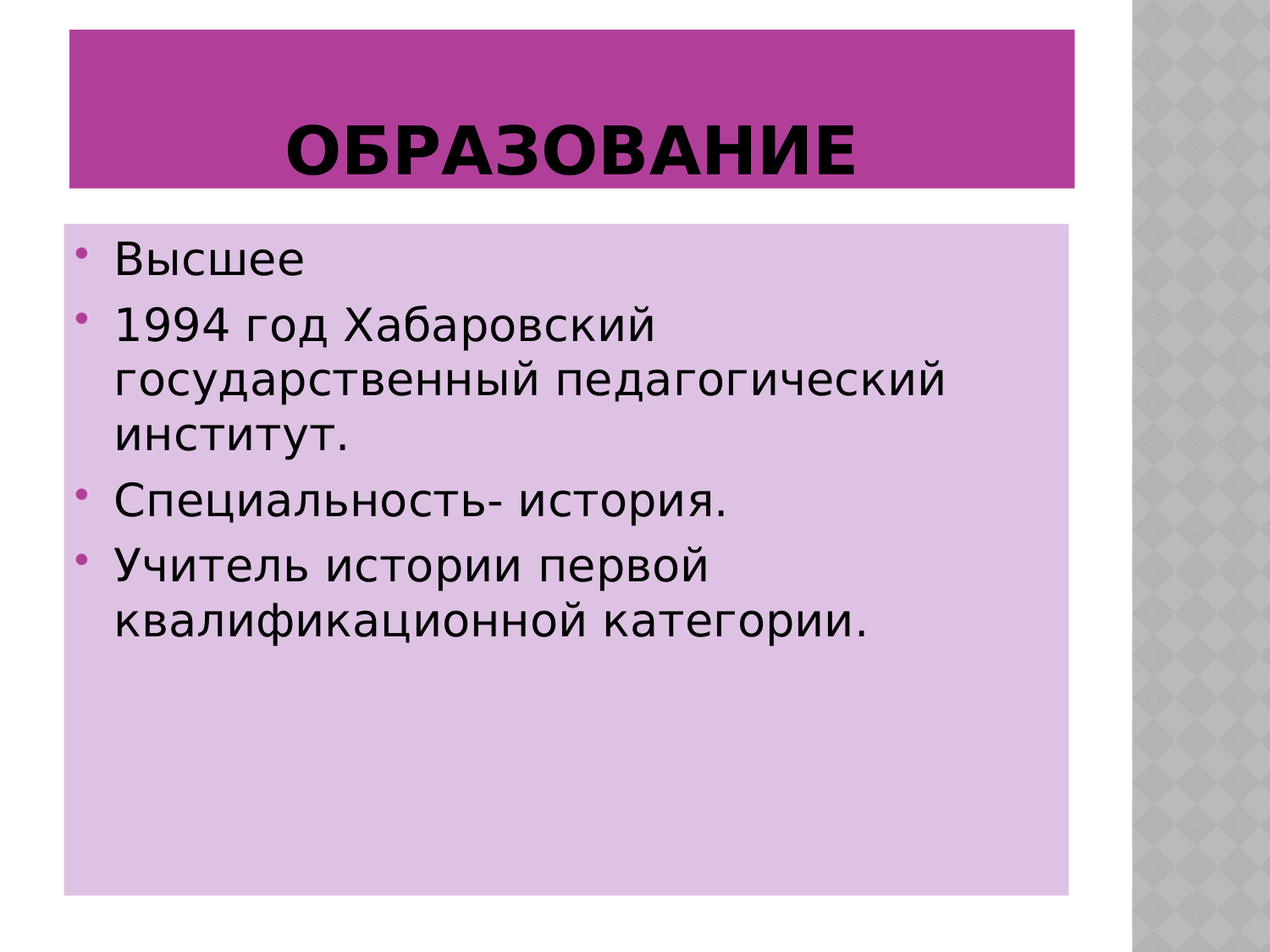

# Образование
Высшее
1994 год Хабаровский государственный педагогический институт.
Специальность- история.
Учитель истории первой квалификационной категории.